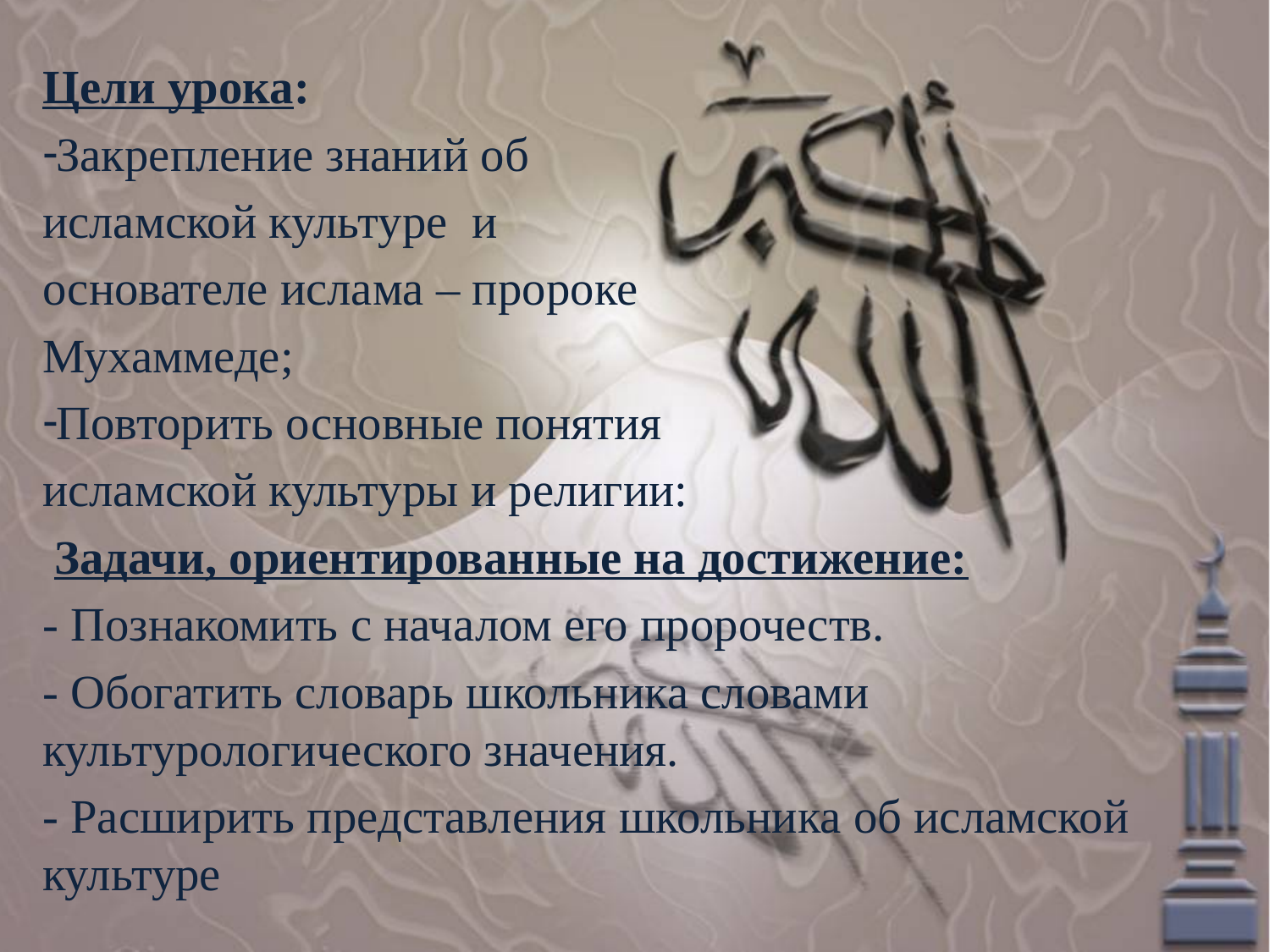

Цели урока:
Закрепление знаний об
исламской культуре  и
основателе ислама – пророке
Мухаммеде;
Повторить основные понятия
исламской культуры и религии:
 Задачи, ориентированные на достижение:
- Познакомить с началом его пророчеств.
- Обогатить словарь школьника словами культурологического значения.
- Расширить представления школьника об исламской культуре